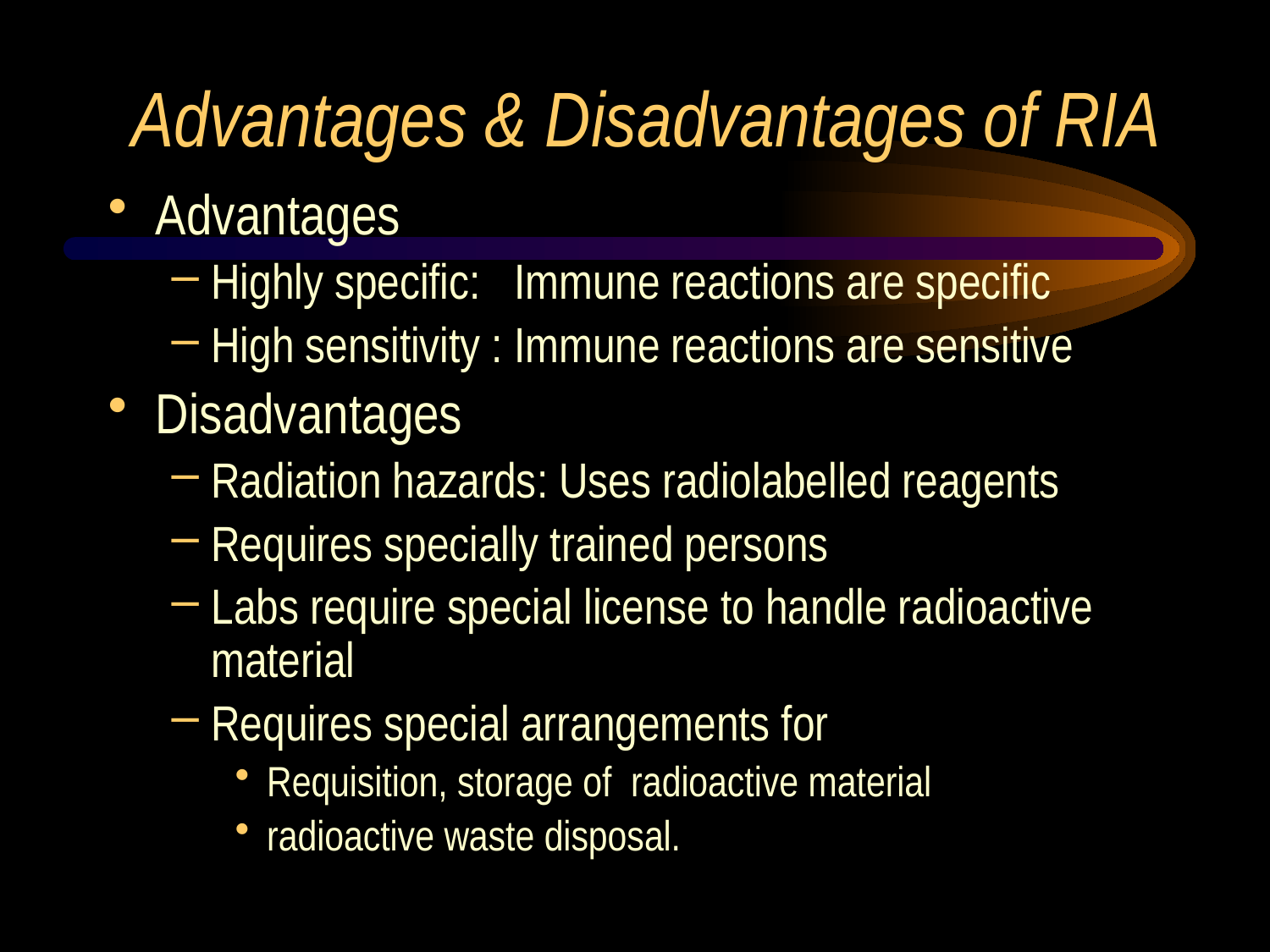

# Advantages & Disadvantages of RIA
Advantages
Highly specific:   Immune reactions are specific
High sensitivity : Immune reactions are sensitive
Disadvantages
Radiation hazards: Uses radiolabelled reagents
Requires specially trained persons
Labs require special license to handle radioactive material
Requires special arrangements for
Requisition, storage of  radioactive material
radioactive waste disposal.